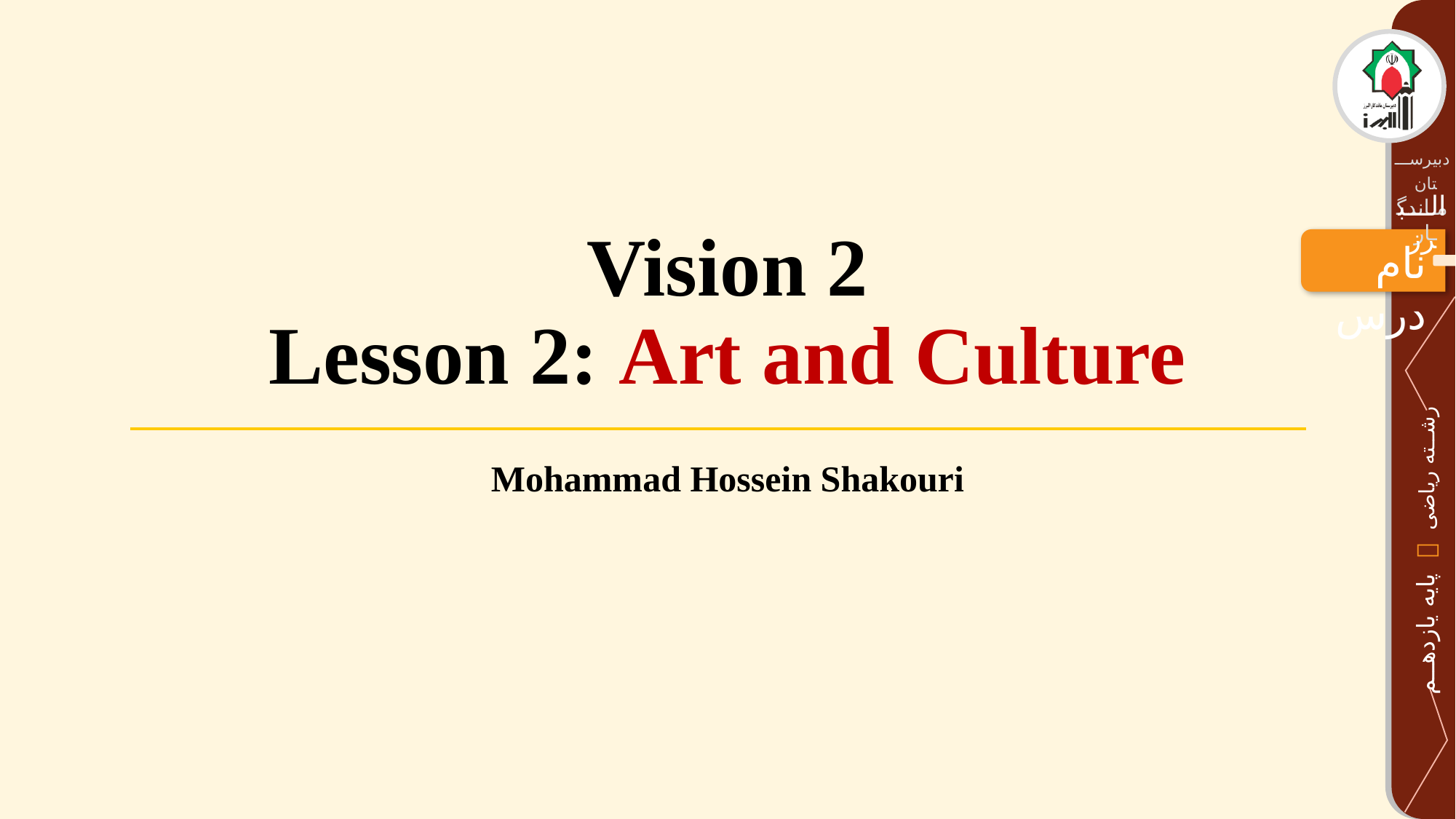

# Vision 2 Lesson 2: Art and Culture
Mohammad Hossein Shakouri